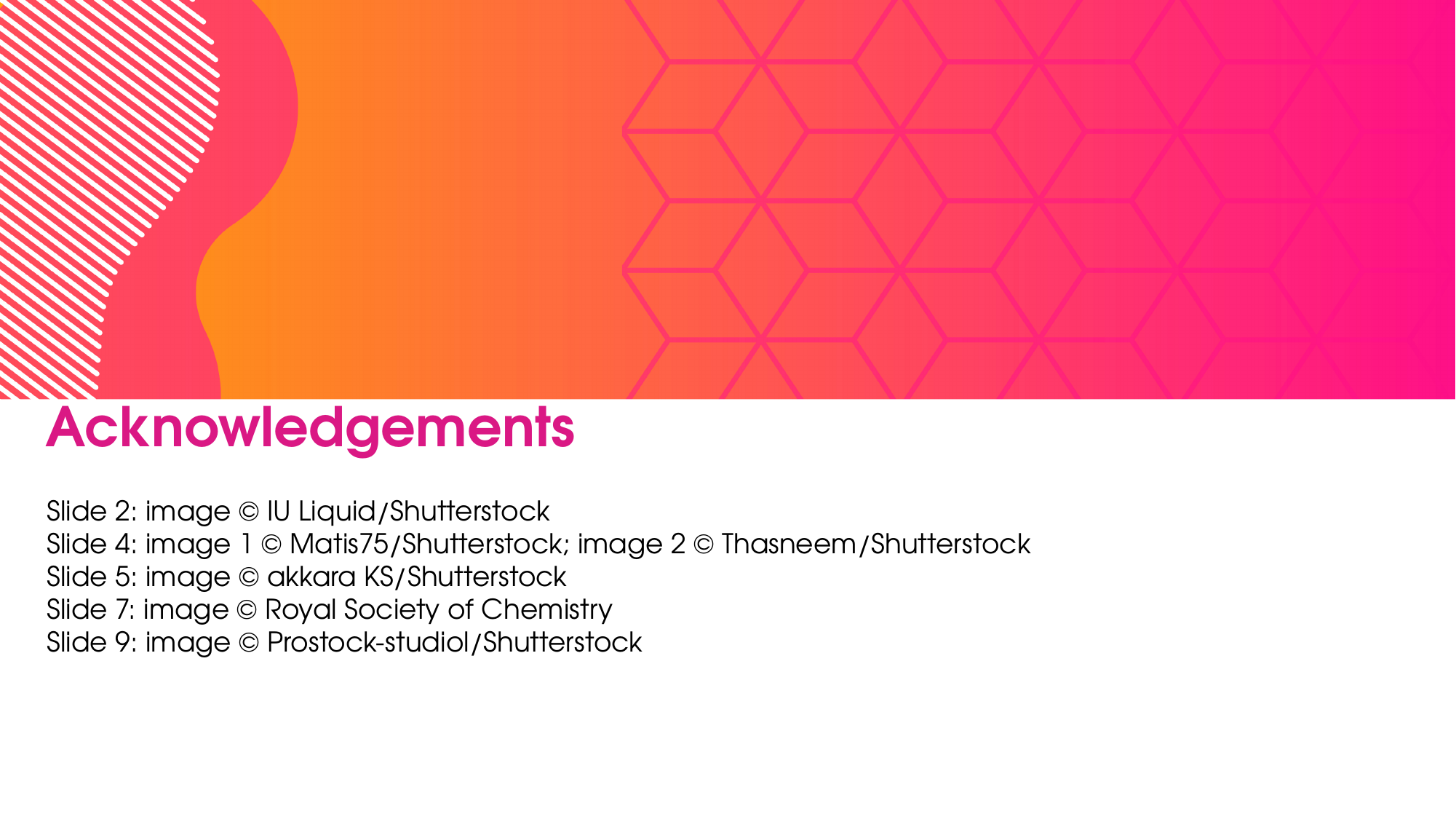

Acknowledgements

Slide 2: image © IU Liquid/Shutterstock
Slide 4: image 1 © Matis75/Shutterstock; image 2 © Thasneem/Shutterstock
Slide 5: image © akkara KS/Shutterstock
Slide 7: image © Royal Society of Chemistry
Slide 9: image © Prostock-studiol/Shutterstock